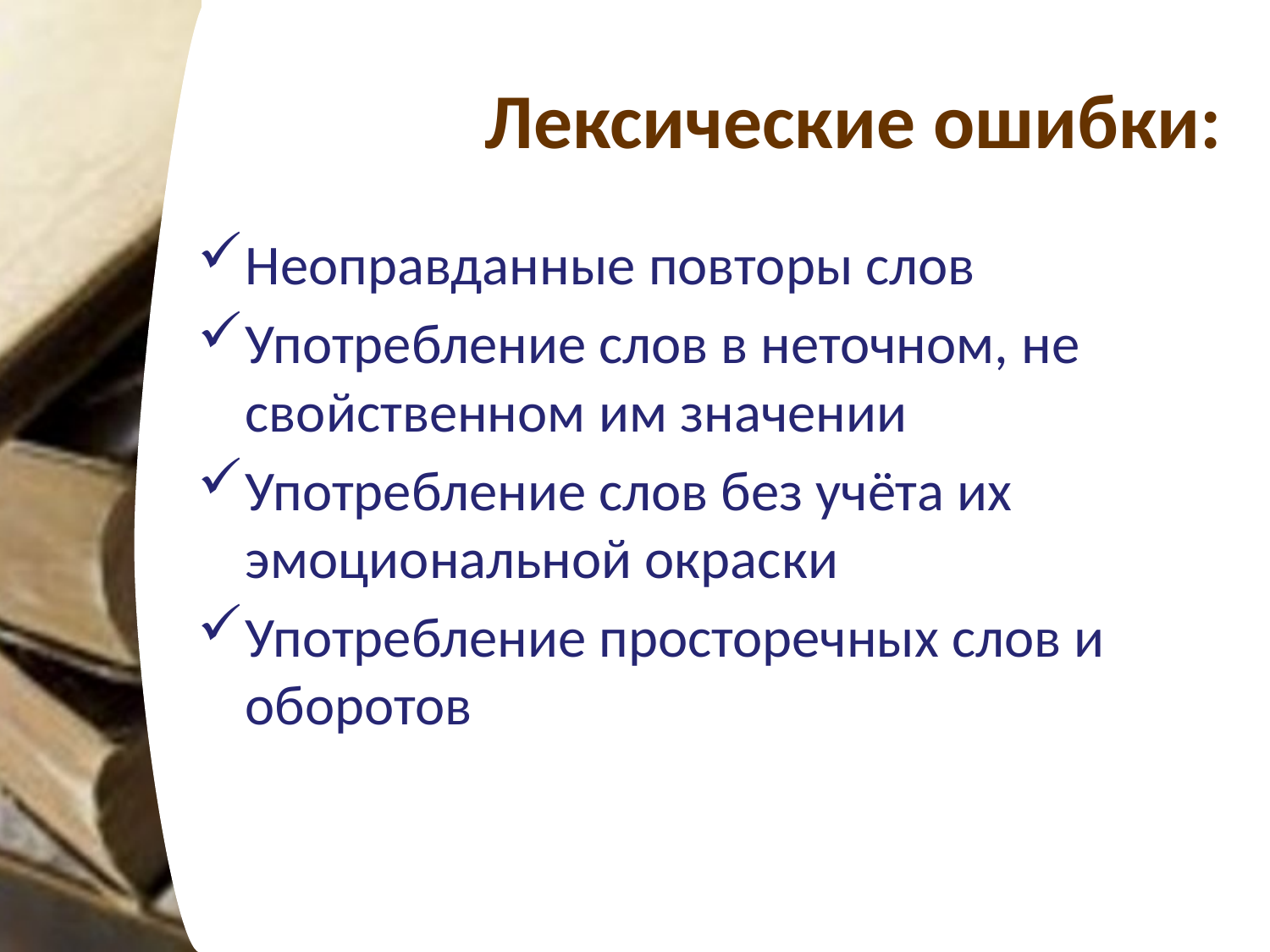

# Лексические ошибки:
Неоправданные повторы слов
Употребление слов в неточном, не свойственном им значении
Употребление слов без учёта их эмоциональной окраски
Употребление просторечных слов и оборотов